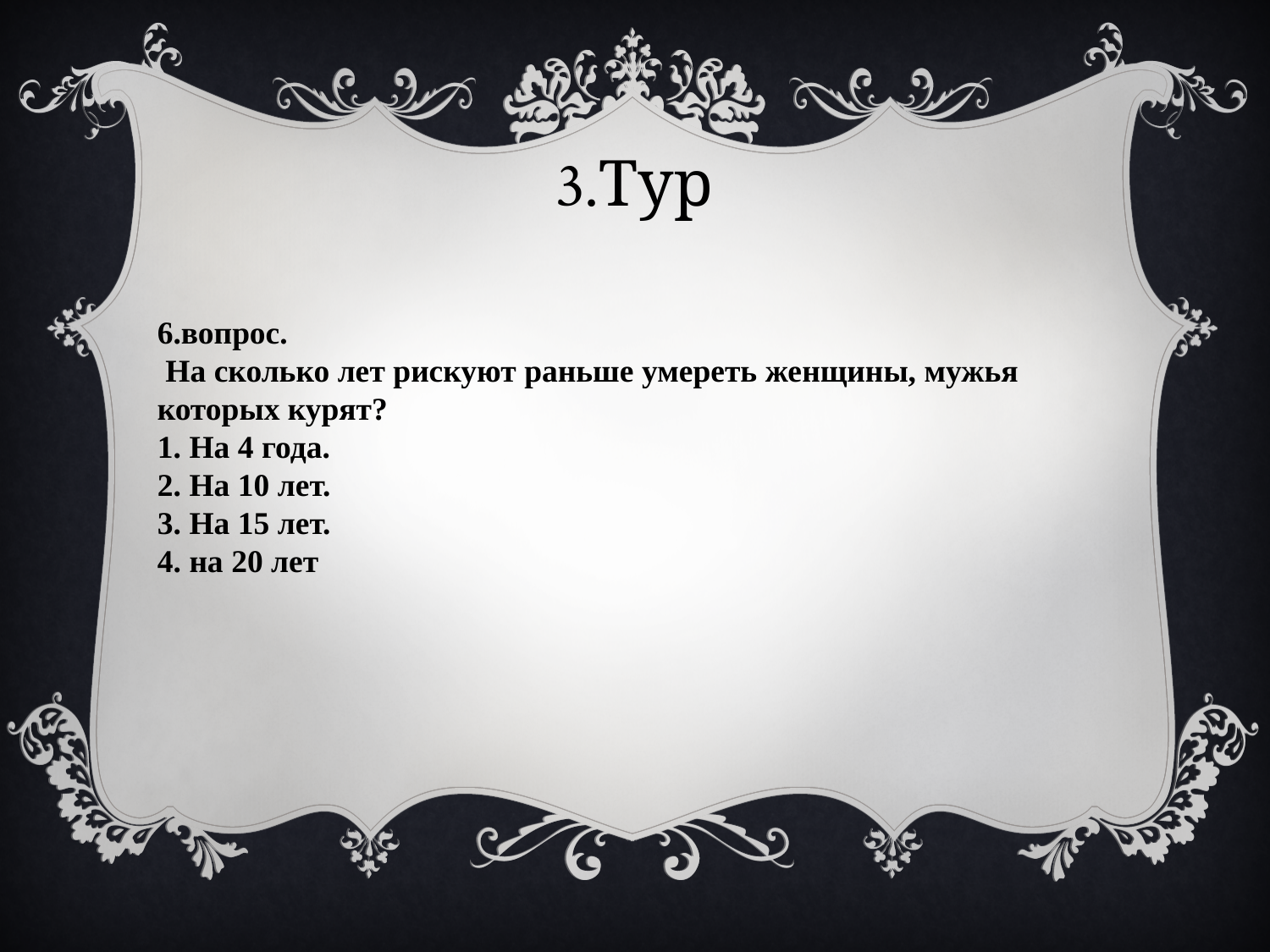

3.Тур
6.вопрос.
 На сколько лет рискуют раньше умереть женщины, мужья которых курят?
1. На 4 года.
2. На 10 лет.
3. На 15 лет.
4. на 20 лет